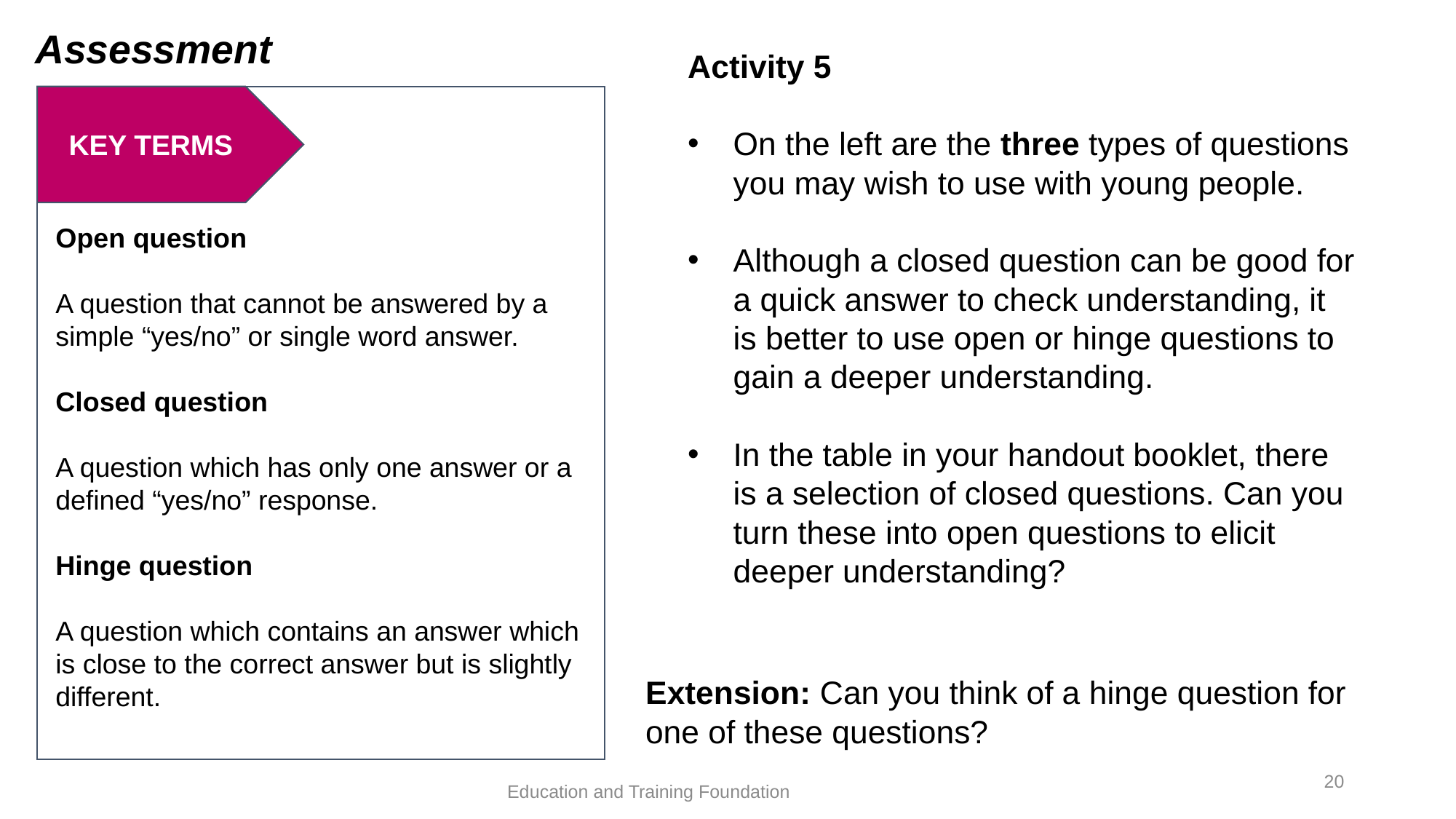

Assessment
Activity 5

On the left are the three types of questions you may wish to use with young people.

Although a closed question can be good for a quick answer to check understanding, it is better to use open or hinge questions to gain a deeper understanding.

In the table in your handout booklet, there is a selection of closed questions. Can you turn these into open questions to elicit deeper understanding?

KEY TERMS
Open question

A question that cannot be answered by a simple “yes/no” or single word answer.

Closed question

A question which has only one answer or a defined “yes/no” response.

Hinge question

A question which contains an answer which is close to the correct answer but is slightly different.

Extension: Can you think of a hinge question for one of these questions?
20
Education and Training Foundation